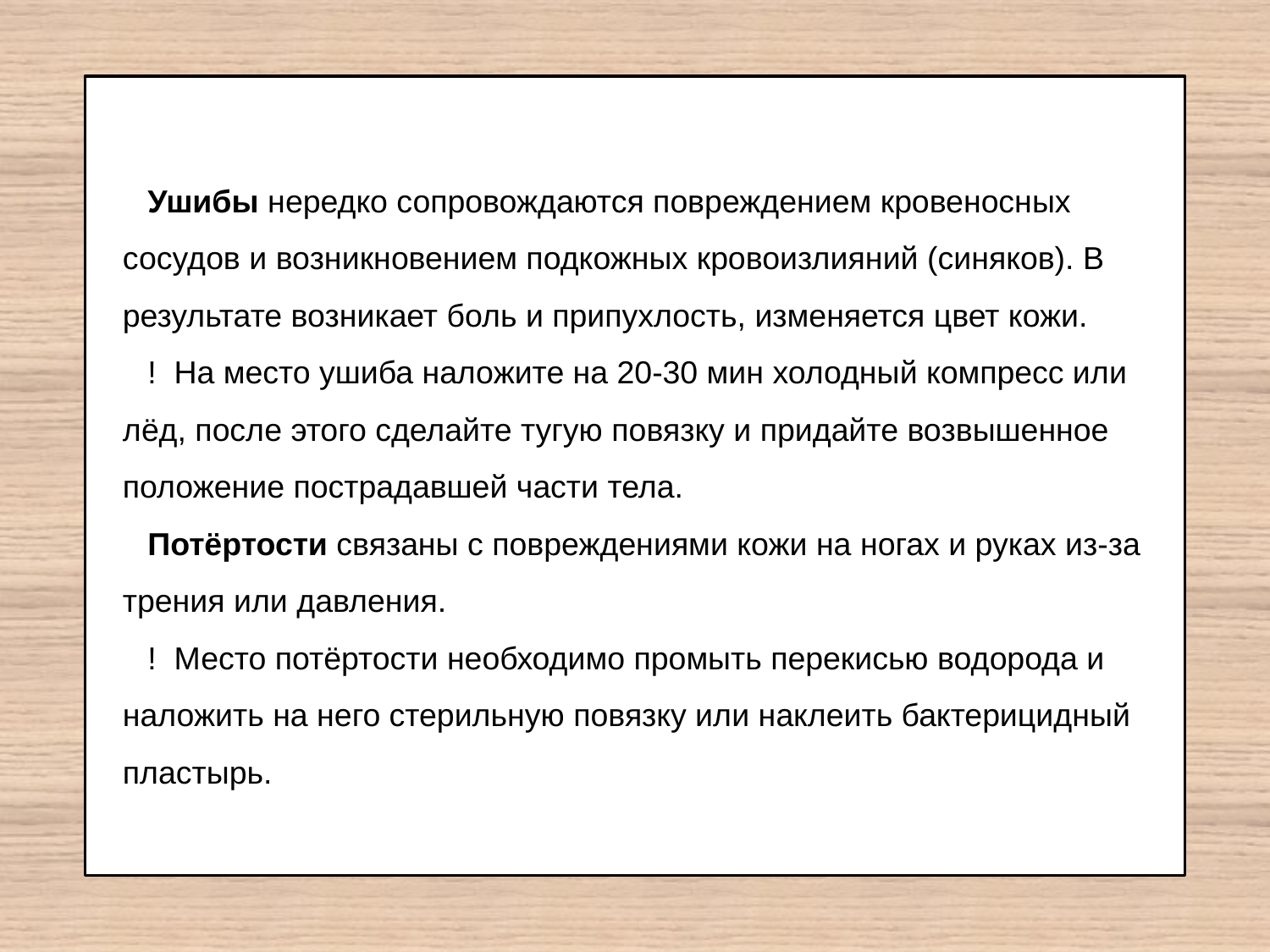

Ушибы нередко сопровождаются повреждением кровеносных сосудов и возникновением подкожных кровоизлияний (синяков). В результате возникает боль и припухлость, изменяется цвет кожи.
!  На место ушиба наложите на 20-30 мин холодный компресс или лёд, после этого сделайте тугую повязку и придайте возвышенное положение пострадавшей части тела.
Потёртости связаны с повреждениями кожи на ногах и руках из-за трения или давления.
!  Место потёртости необходимо промыть перекисью водорода и наложить на него стерильную повязку или наклеить бактерицидный пластырь.